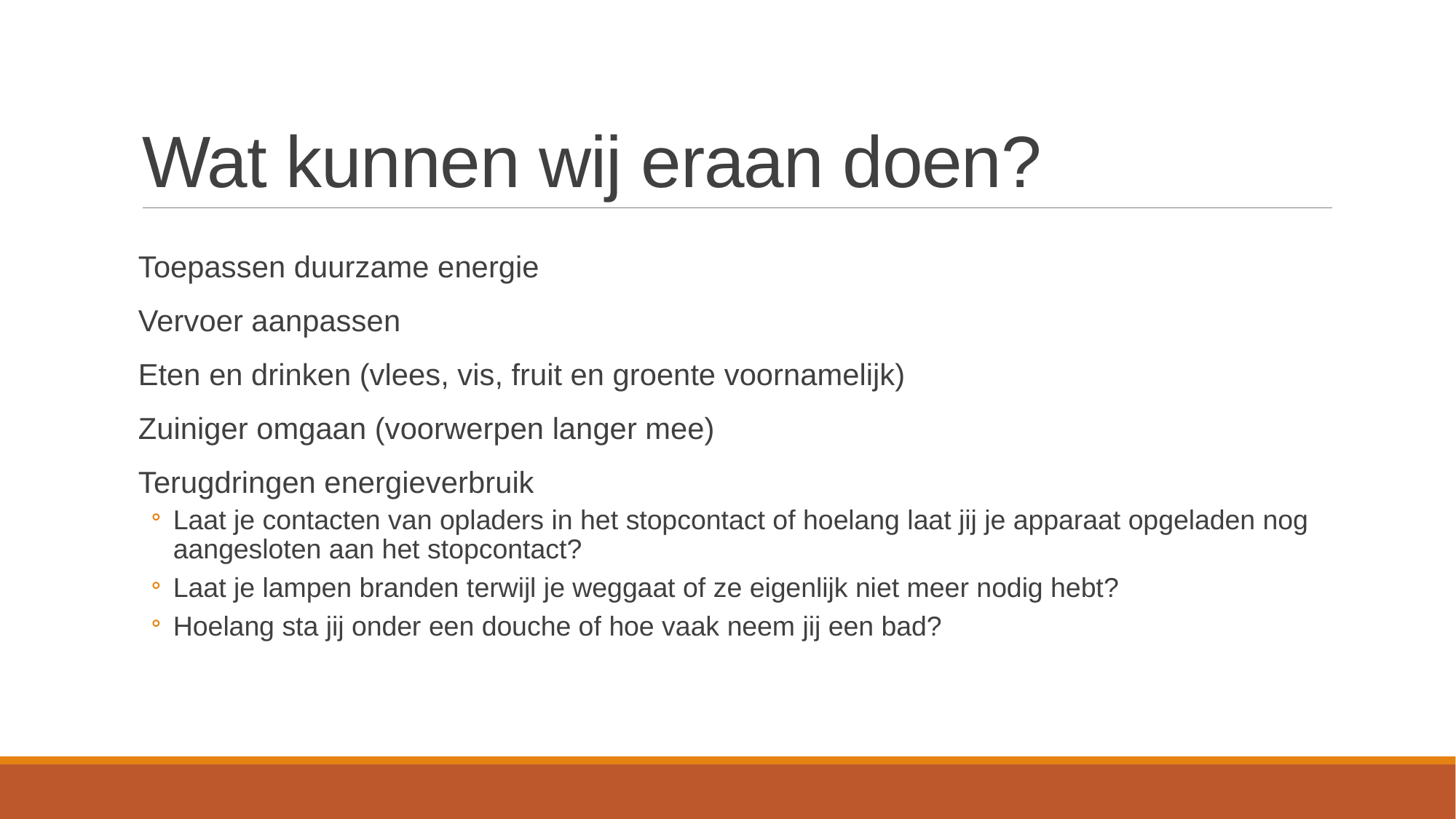

# Wat kunnen wij eraan doen?
Toepassen duurzame energie
Vervoer aanpassen
Eten en drinken (vlees, vis, fruit en groente voornamelijk)
Zuiniger omgaan (voorwerpen langer mee)
Terugdringen energieverbruik
Laat je contacten van opladers in het stopcontact of hoelang laat jij je apparaat opgeladen nog aangesloten aan het stopcontact?
Laat je lampen branden terwijl je weggaat of ze eigenlijk niet meer nodig hebt?
Hoelang sta jij onder een douche of hoe vaak neem jij een bad?